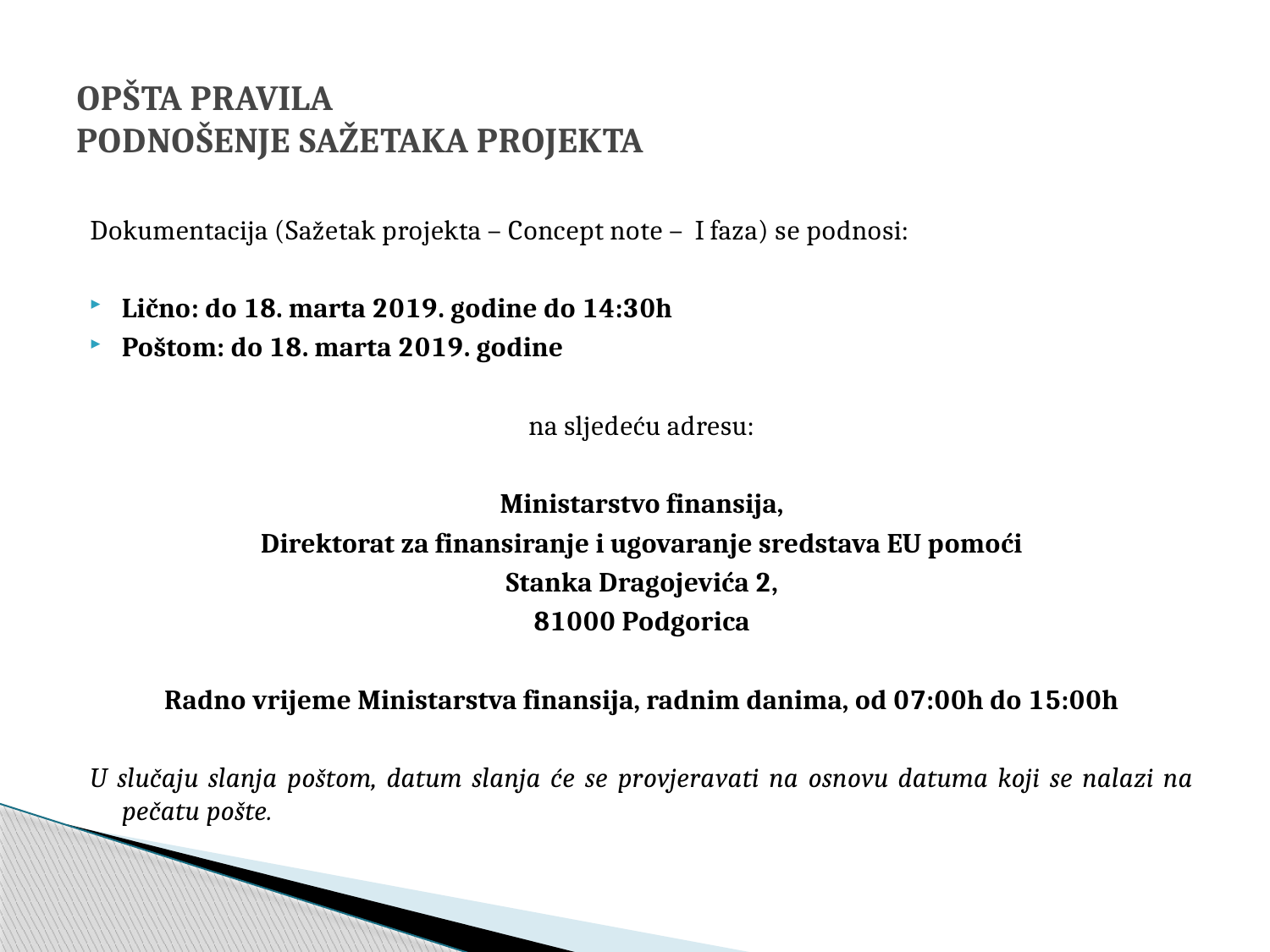

# OPŠTA PRAVILA PODNOŠENJE SAŽETAKA PROJEKTA
Dokumentacija (Sažetak projekta – Concept note –  I faza) se podnosi:

Lično: do 18. marta 2019. godine do 14:30h
Poštom: do 18. marta 2019. godine

na sljedeću adresu:

Ministarstvo finansija,
Direktorat za finansiranje i ugovaranje sredstava EU pomoći
Stanka Dragojevića 2,
81000 Podgorica

Radno vrijeme Ministarstva finansija, radnim danima, od 07:00h do 15:00h

U slučaju slanja poštom, datum slanja će se provjeravati na osnovu datuma koji se nalazi na pečatu pošte.